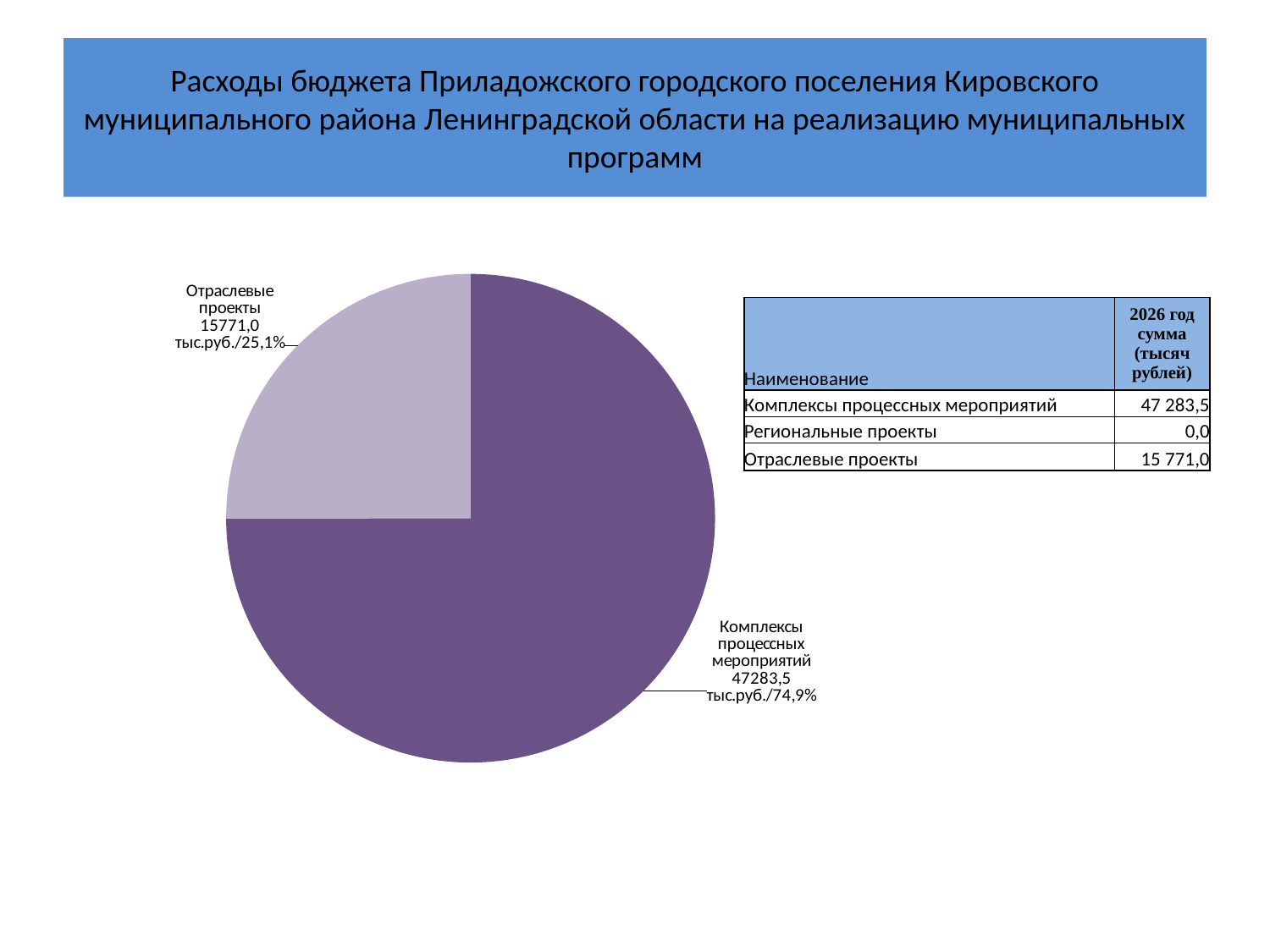

# Расходы бюджета Приладожского городского поселения Кировского муниципального района Ленинградской области на реализацию муниципальных программ

### Chart

| Category |  2026 год
сумма
(тысяч рублей) |
|---|---|
| Комплексы процессных мероприятий | 47283.5 |
| Региональные проекты | 0.0 |
| Отраслевые проекты | 15771.0 |
| Наименование | 2026 год сумма (тысяч рублей) |
| --- | --- |
| Комплексы процессных мероприятий | 47 283,5 |
| Региональные проекты | 0,0 |
| Отраслевые проекты | 15 771,0 |